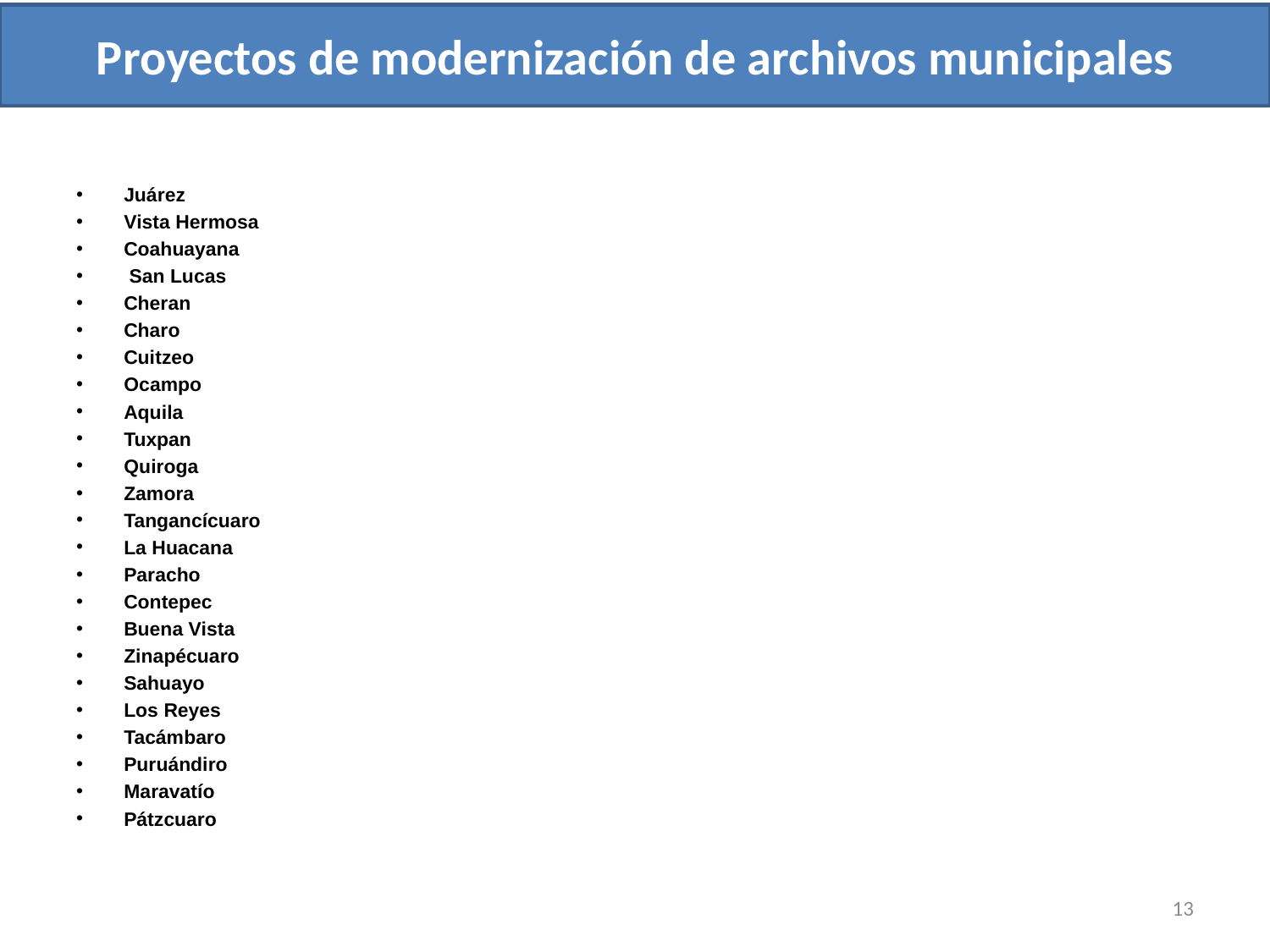

Proyectos de modernización de archivos municipales
Juárez
Vista Hermosa
Coahuayana
 San Lucas
Cheran
Charo
Cuitzeo
Ocampo
Aquila
Tuxpan
Quiroga
Zamora
Tangancícuaro
La Huacana
Paracho
Contepec
Buena Vista
Zinapécuaro
Sahuayo
Los Reyes
Tacámbaro
Puruándiro
Maravatío
Pátzcuaro
13